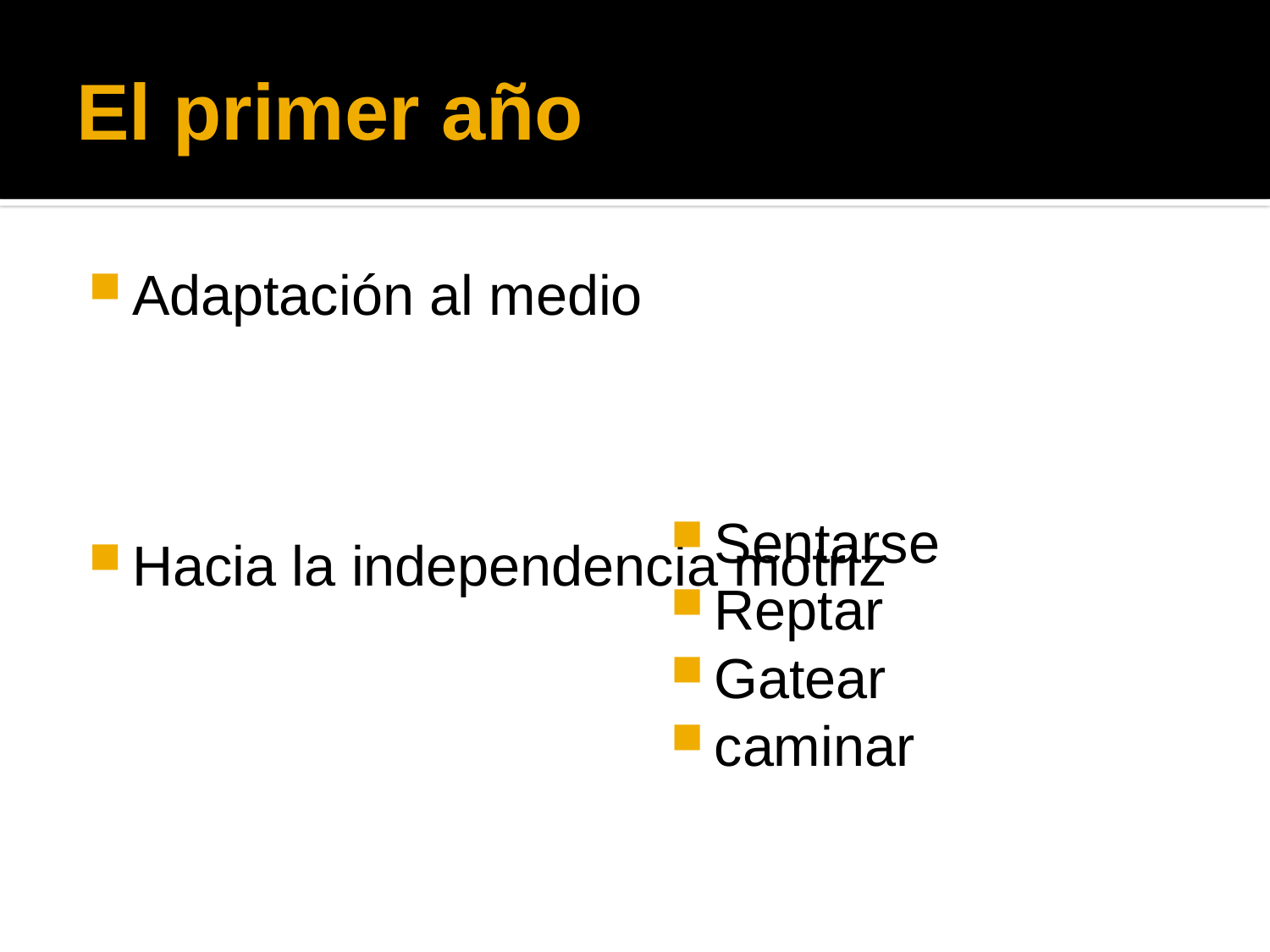

# El primer año
Adaptación al medio

Hacia la independencia motriz

Sentarse
Reptar
Gatear
caminar